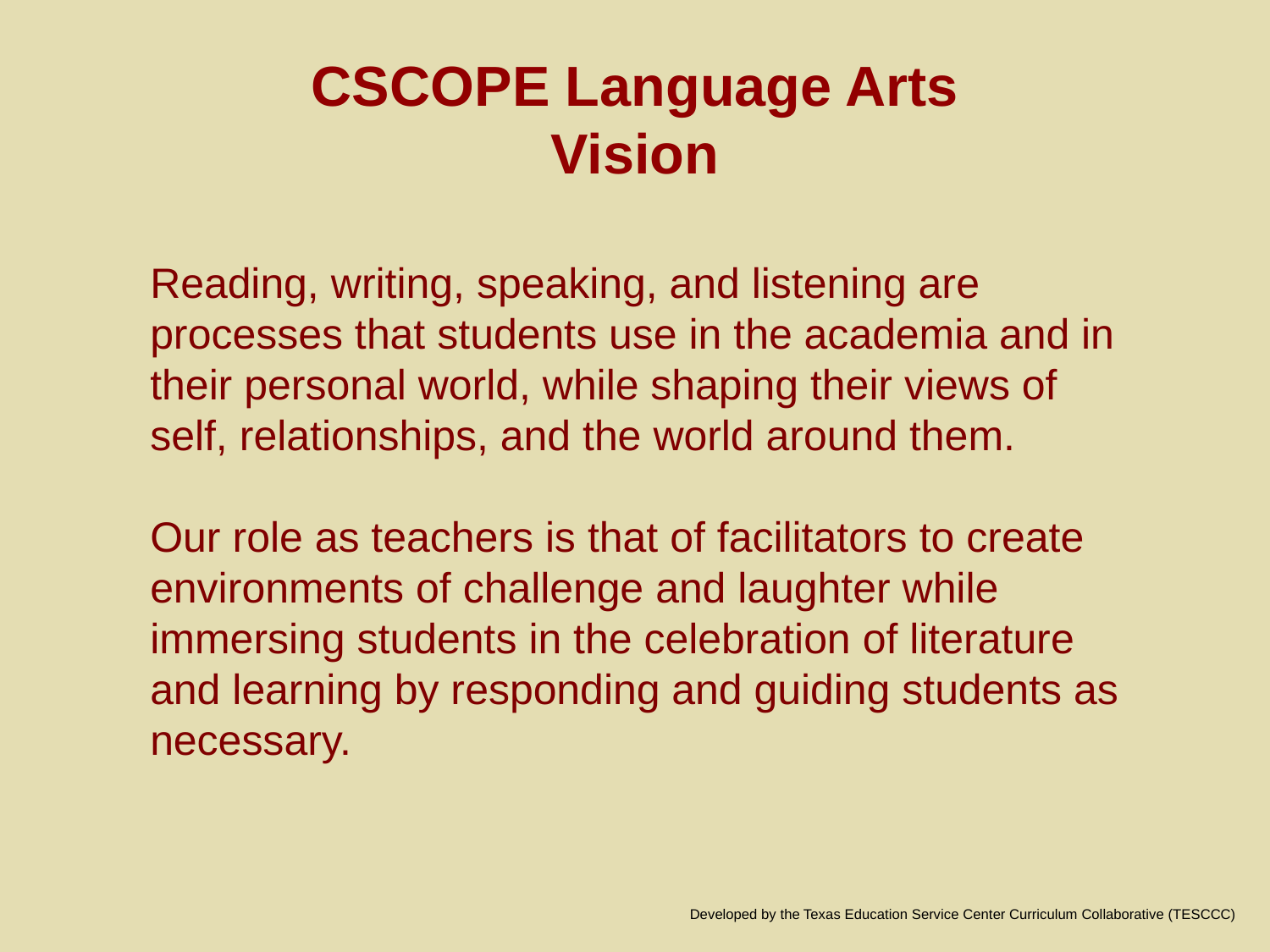

# CSCOPE Language Arts Vision

Reading, writing, speaking, and listening are processes that students use in the academia and in their personal world, while shaping their views of self, relationships, and the world around them.

Our role as teachers is that of facilitators to create environments of challenge and laughter while immersing students in the celebration of literature and learning by responding and guiding students as necessary.